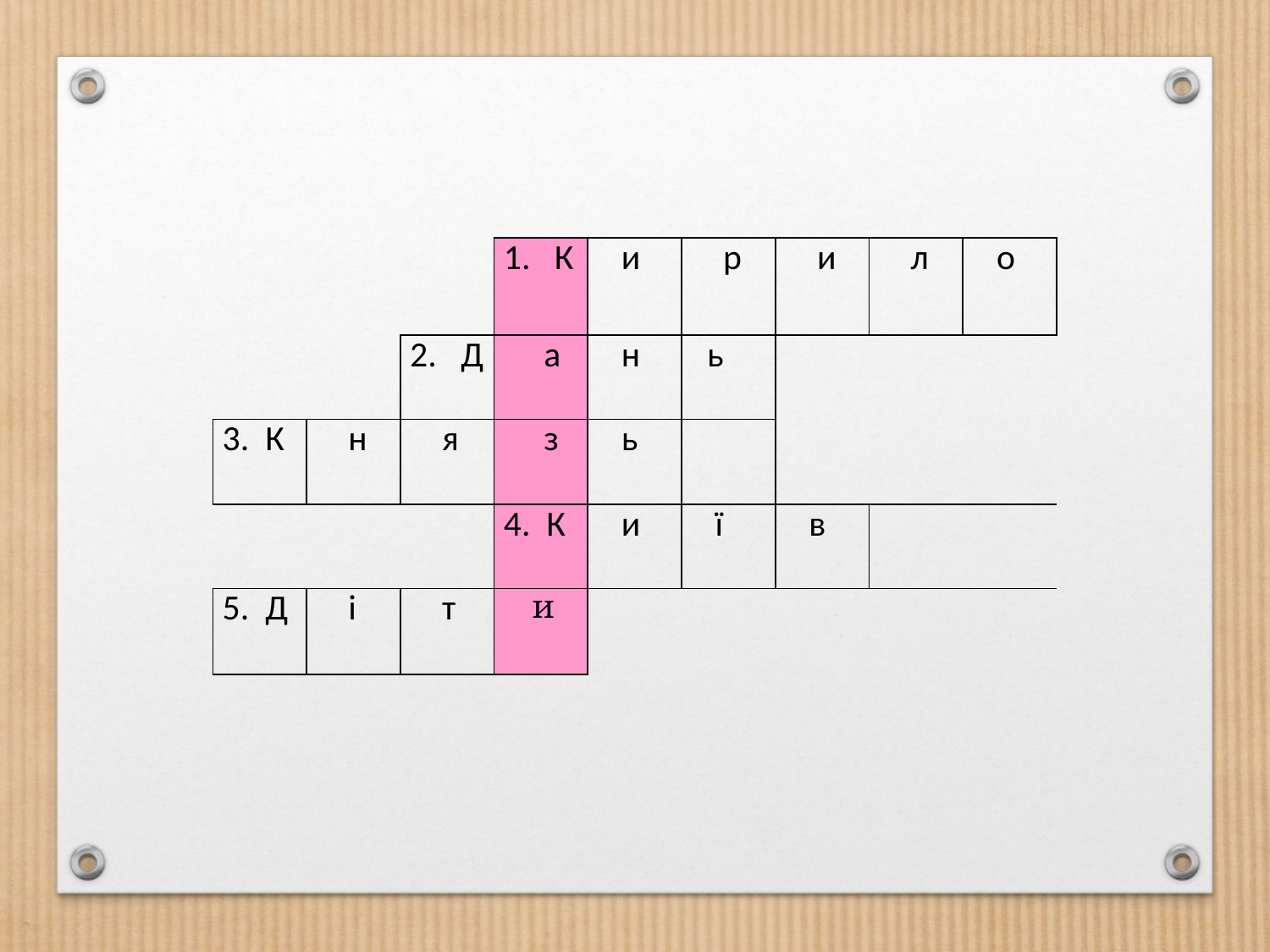

|  |  |  | 1. К | и | р | и | л | о |
| --- | --- | --- | --- | --- | --- | --- | --- | --- |
|  |  | 2. Д | а | н | ь |  |  |  |
| 3. К | н | я | з | ь |  |  |  |  |
|  |  |  | 4. К | и | ї | в |  |  |
| 5. Д | і | т | и |  |  |  |  |  |